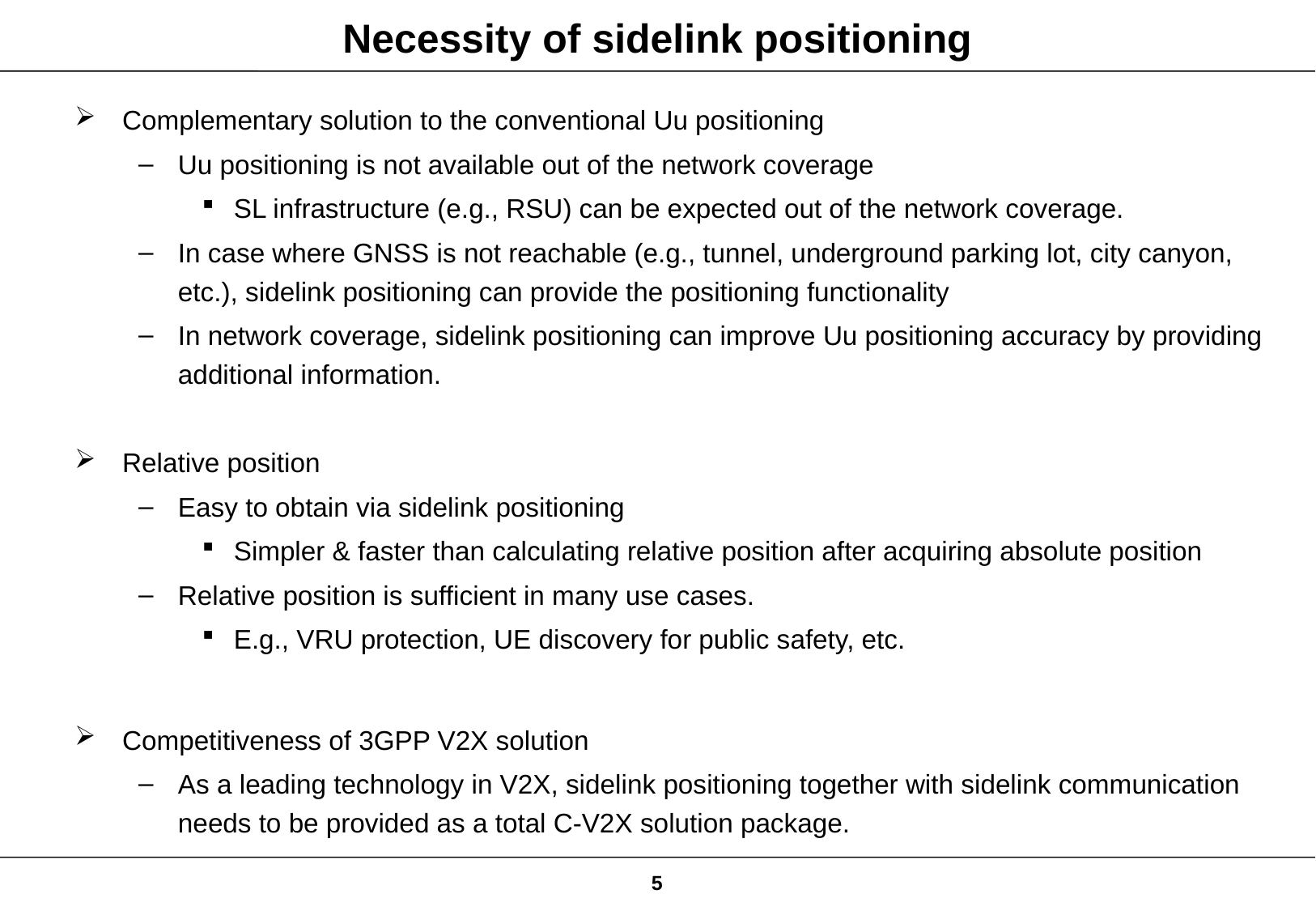

# Necessity of sidelink positioning
Complementary solution to the conventional Uu positioning
Uu positioning is not available out of the network coverage
SL infrastructure (e.g., RSU) can be expected out of the network coverage.
In case where GNSS is not reachable (e.g., tunnel, underground parking lot, city canyon, etc.), sidelink positioning can provide the positioning functionality
In network coverage, sidelink positioning can improve Uu positioning accuracy by providing additional information.

Relative position
Easy to obtain via sidelink positioning
Simpler & faster than calculating relative position after acquiring absolute position
Relative position is sufficient in many use cases.
E.g., VRU protection, UE discovery for public safety, etc.

Competitiveness of 3GPP V2X solution
As a leading technology in V2X, sidelink positioning together with sidelink communication needs to be provided as a total C-V2X solution package.
5